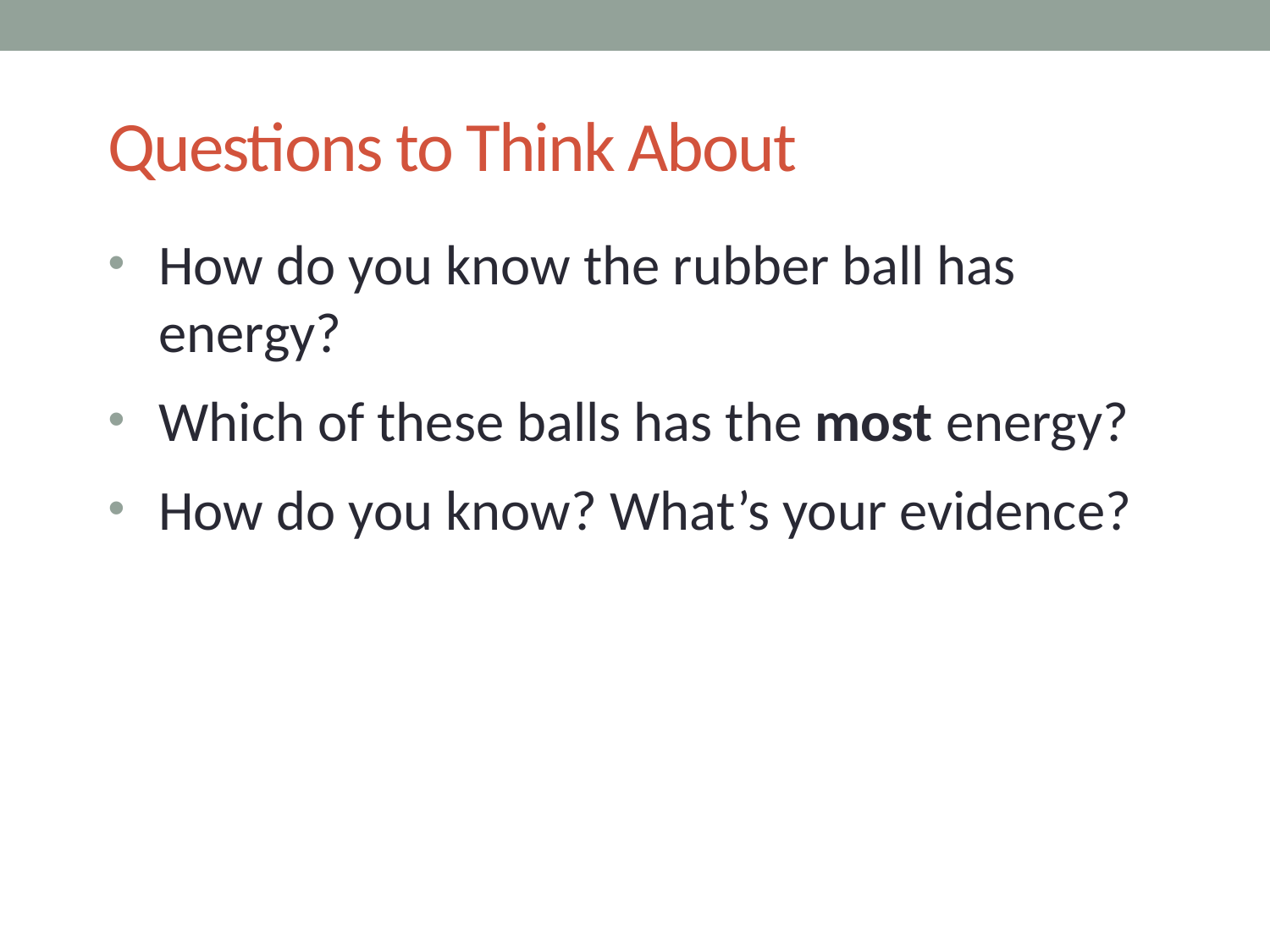

# Questions to Think About
How do you know the rubber ball has energy?
Which of these balls has the most energy?
How do you know? What’s your evidence?